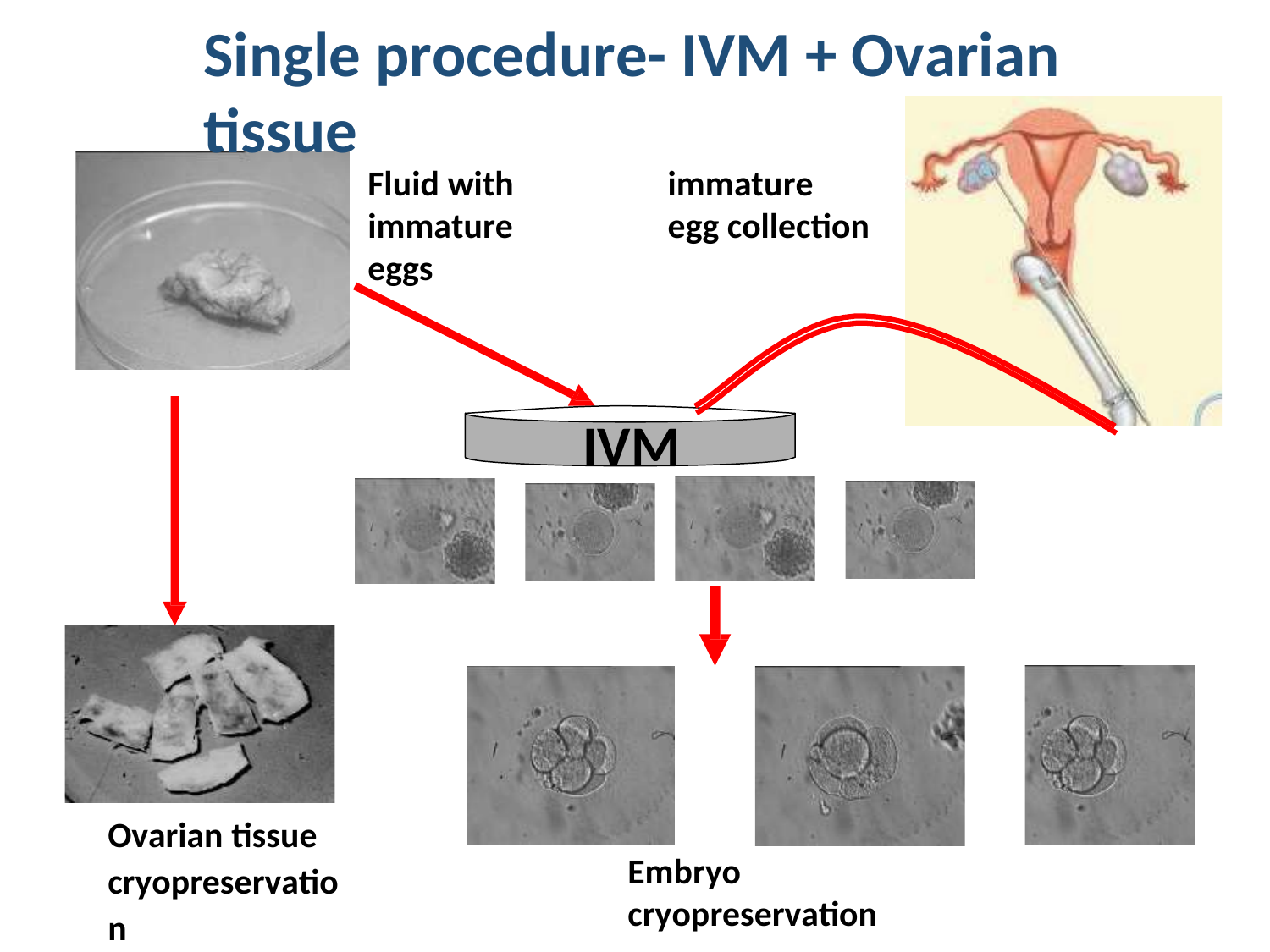

Single procedure- IVM + Ovarian tissue

Fluid with immature eggs
immature egg collection

IVM

Ovarian tissue cryopreservation
Embryo cryopreservation